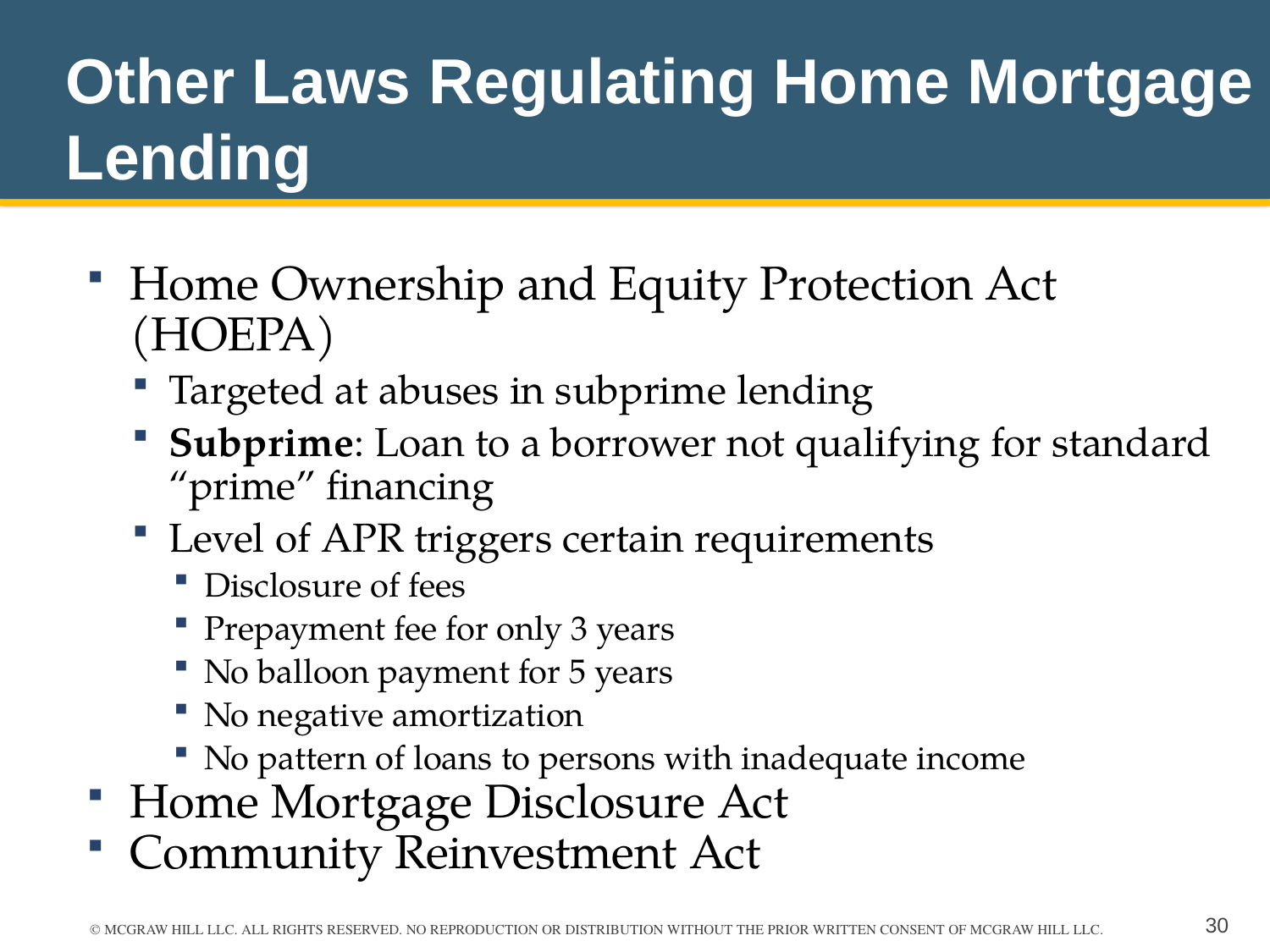

# Other Laws Regulating Home Mortgage Lending
Home Ownership and Equity Protection Act (HOEPA)
Targeted at abuses in subprime lending
Subprime: Loan to a borrower not qualifying for standard “prime” financing
Level of APR triggers certain requirements
Disclosure of fees
Prepayment fee for only 3 years
No balloon payment for 5 years
No negative amortization
No pattern of loans to persons with inadequate income
Home Mortgage Disclosure Act
Community Reinvestment Act

© MCGRAW HILL LLC. ALL RIGHTS RESERVED. NO REPRODUCTION OR DISTRIBUTION WITHOUT THE PRIOR WRITTEN CONSENT OF MCGRAW HILL LLC.
30